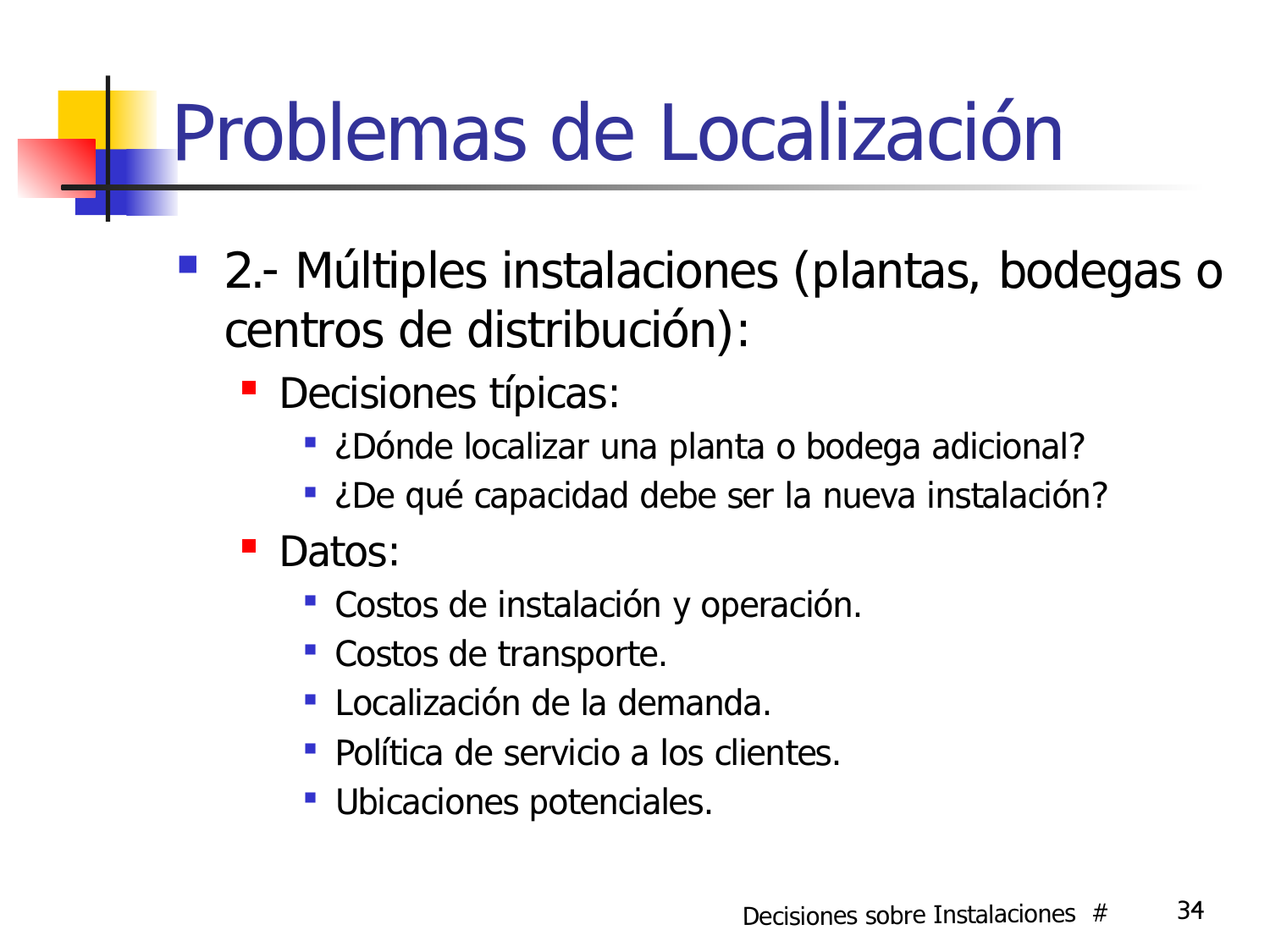

# Problemas de Localización
2.- Múltiples instalaciones (plantas, bodegas o centros de distribución):
Decisiones típicas:
¿Dónde localizar una planta o bodega adicional?
¿De qué capacidad debe ser la nueva instalación?
Datos:
Costos de instalación y operación.
Costos de transporte.
Localización de la demanda.
Política de servicio a los clientes.
Ubicaciones potenciales.

34
Decisiones sobre Instalaciones  #